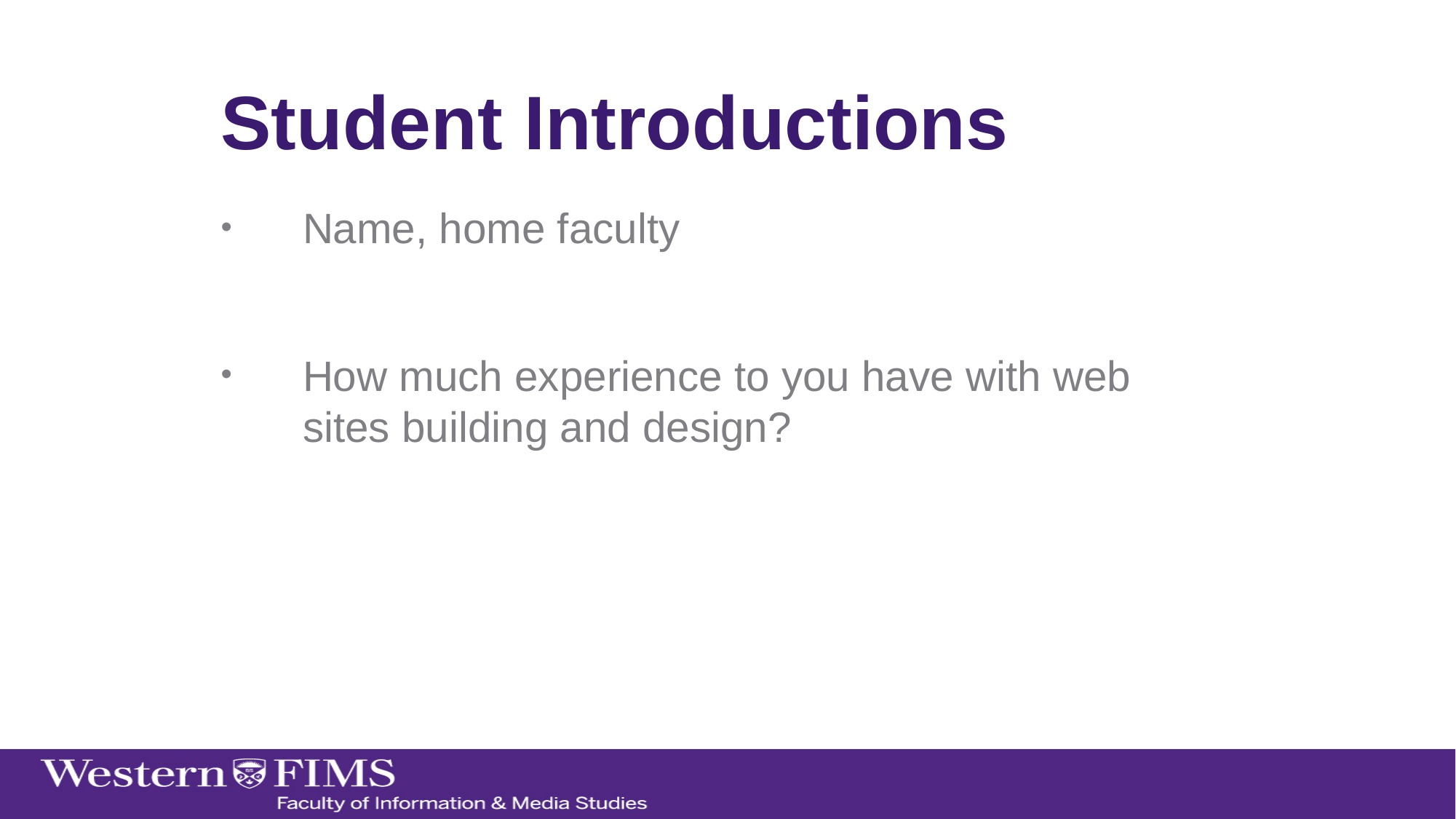

Student Introductions
Name, home faculty

How much experience to you have with web sites building and design?